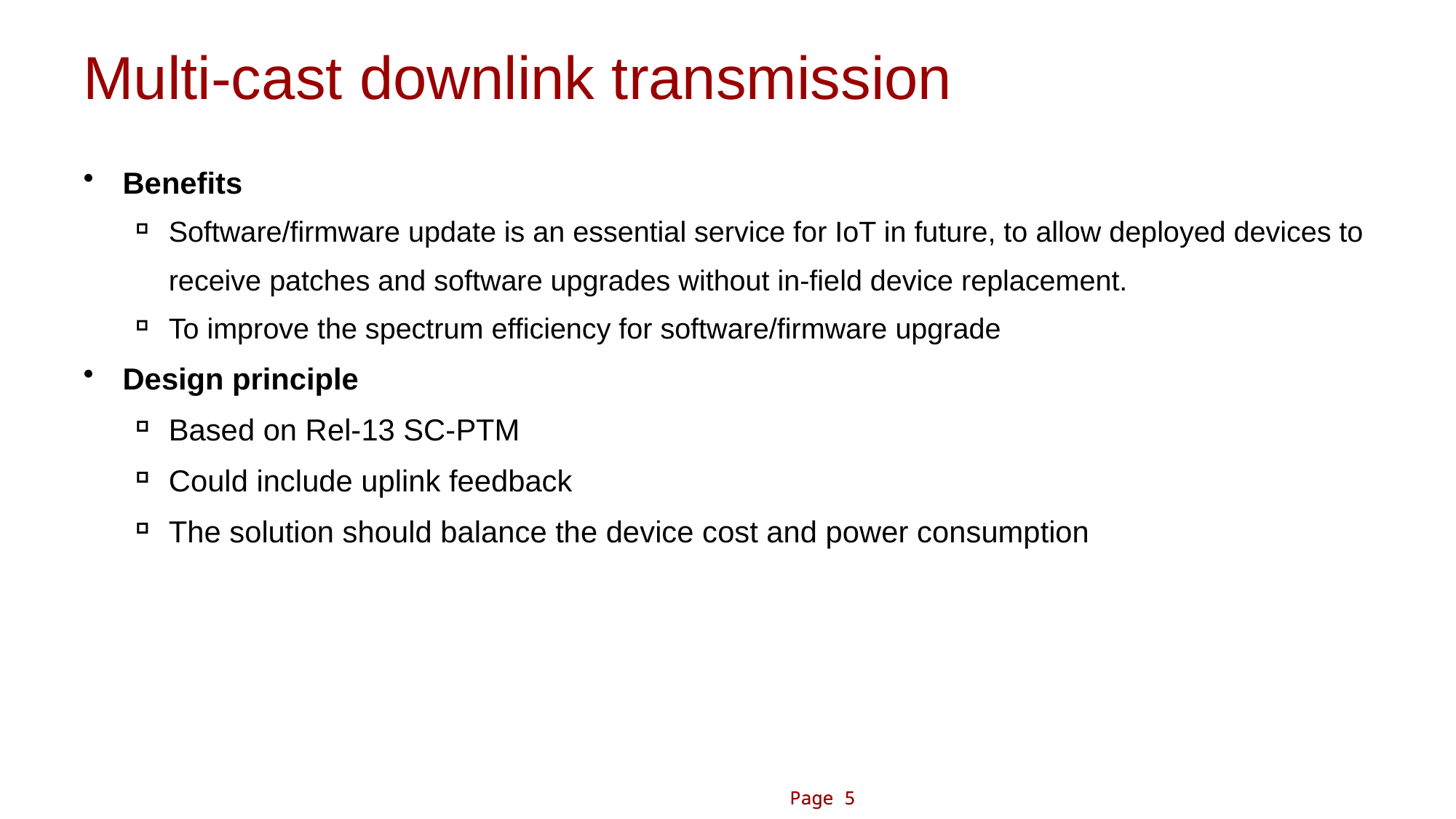

# Multi-cast downlink transmission
Benefits
Software/firmware update is an essential service for IoT in future, to allow deployed devices to receive patches and software upgrades without in-field device replacement.
To improve the spectrum efficiency for software/firmware upgrade
Design principle
Based on Rel-13 SC-PTM
Could include uplink feedback
The solution should balance the device cost and power consumption